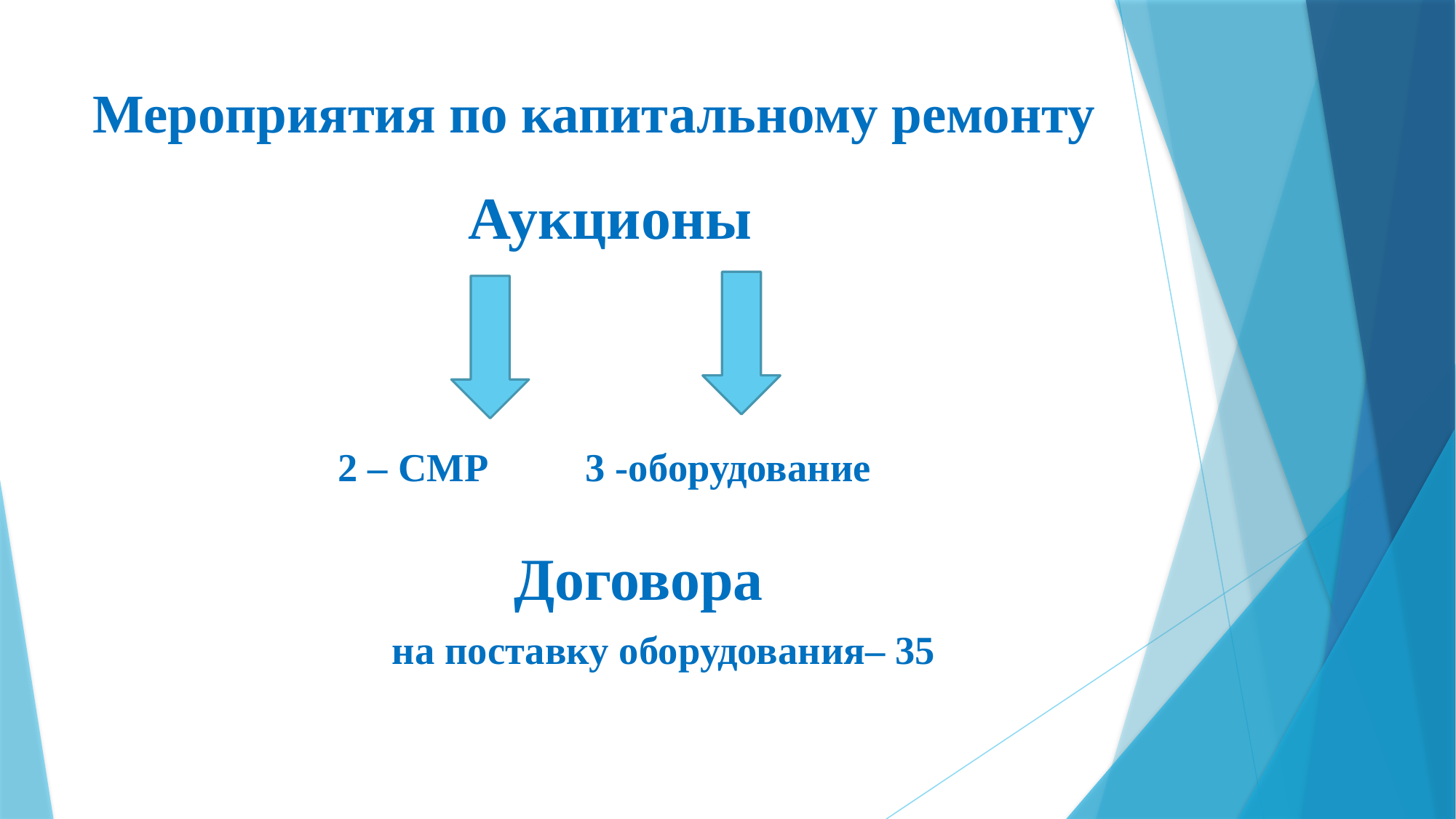

# Мероприятия по капитальному ремонту
   Аукционы

	                     2 – СМР		 3 -оборудование

      Договора
              на поставку оборудования– 35